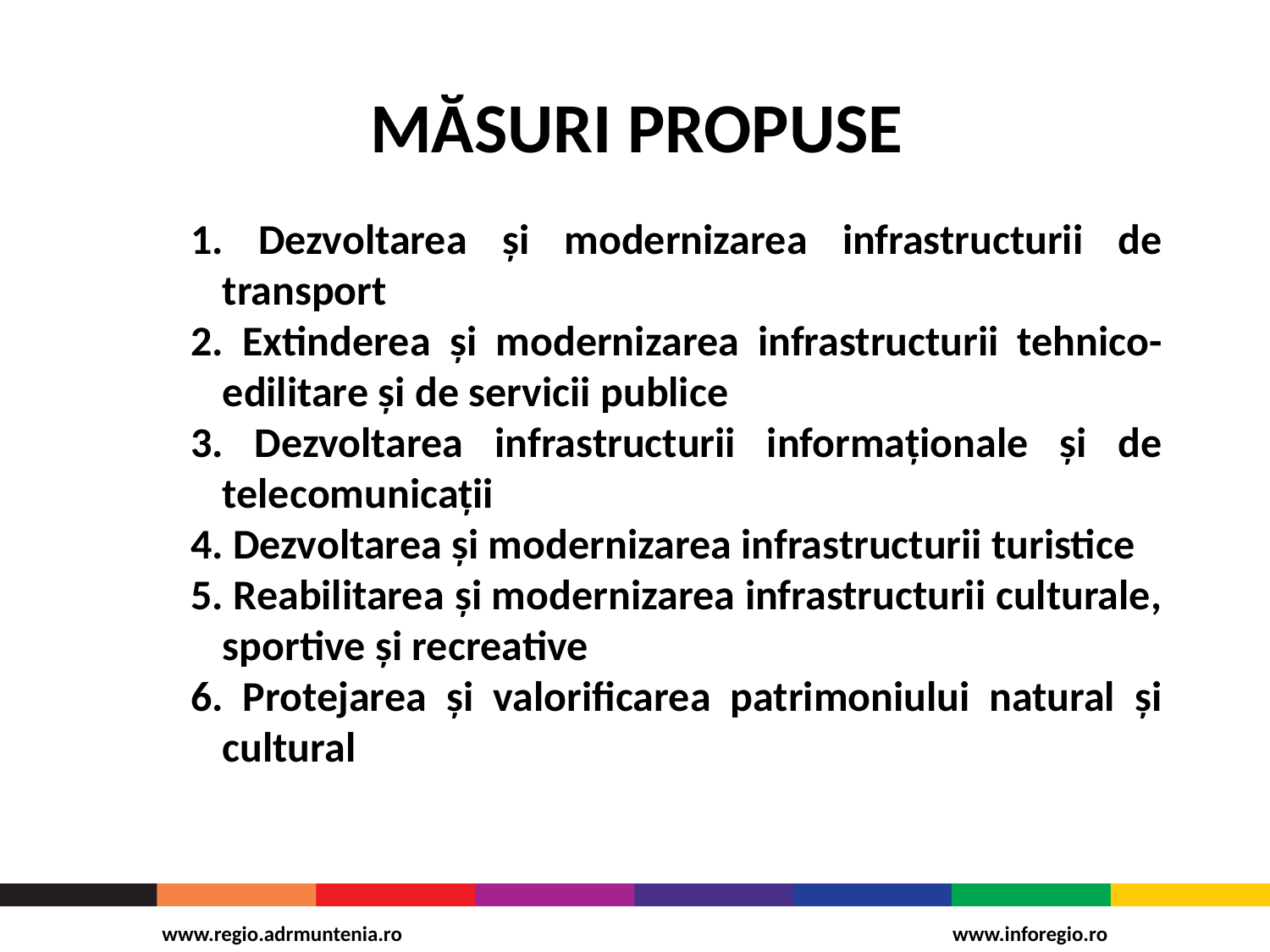

# MĂSURI PROPUSE
 Dezvoltarea și modernizarea infrastructurii de transport
 Extinderea și modernizarea infrastructurii tehnico-edilitare și de servicii publice
 Dezvoltarea infrastructurii informaționale și de telecomunicații
 Dezvoltarea și modernizarea infrastructurii turistice
 Reabilitarea și modernizarea infrastructurii culturale, sportive și recreative
 Protejarea și valorificarea patrimoniului natural și cultural